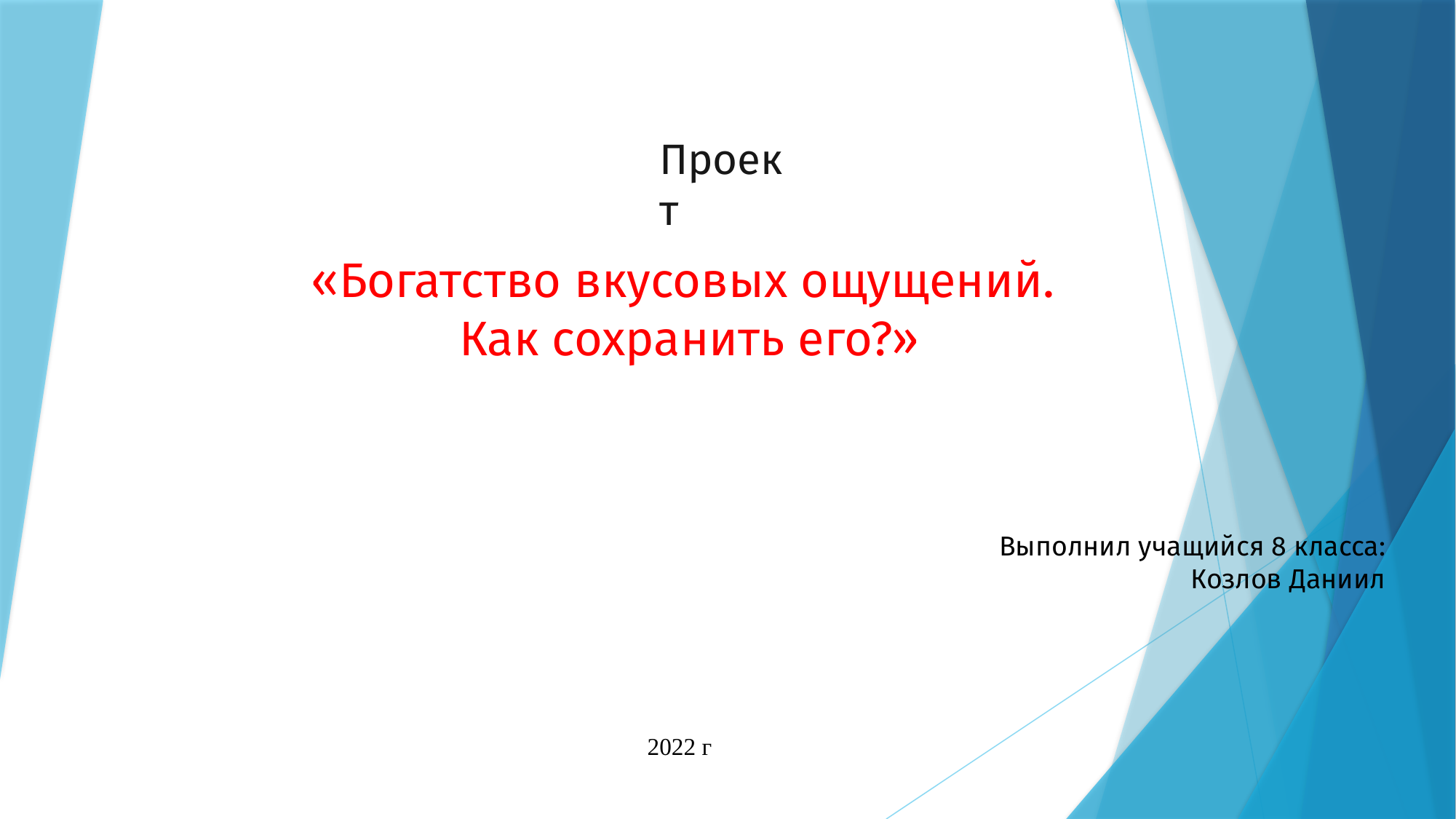

Проект
«Богатство вкусовых ощущений.
 Как сохранить его?»
Выполнил учащийся 8 класса:
Козлов Даниил
2022 г